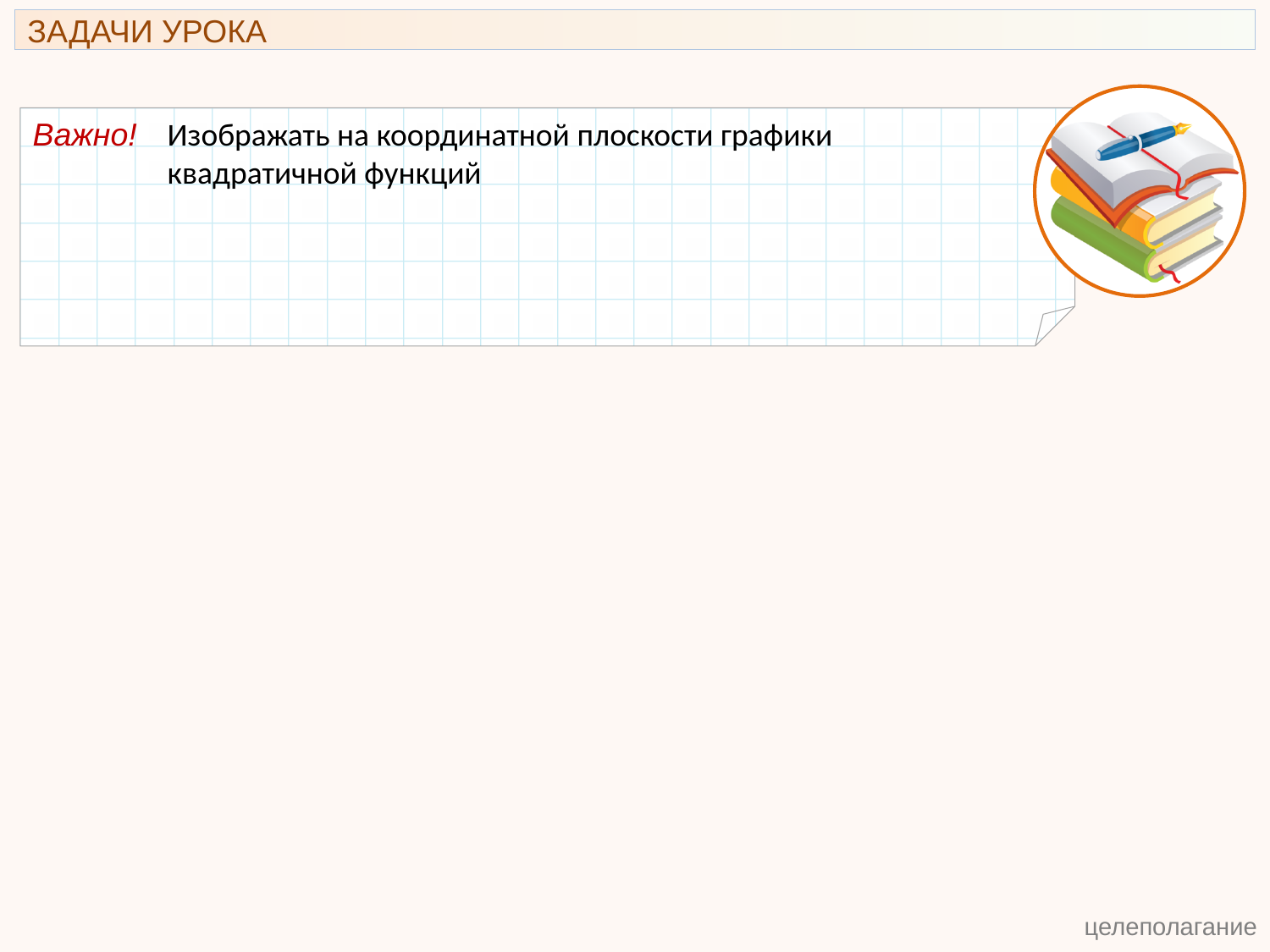

ЗАДАЧИ УРОКА

Важно!
Изображать на координатной плоскости графики квадратичной функций
  целеполагание